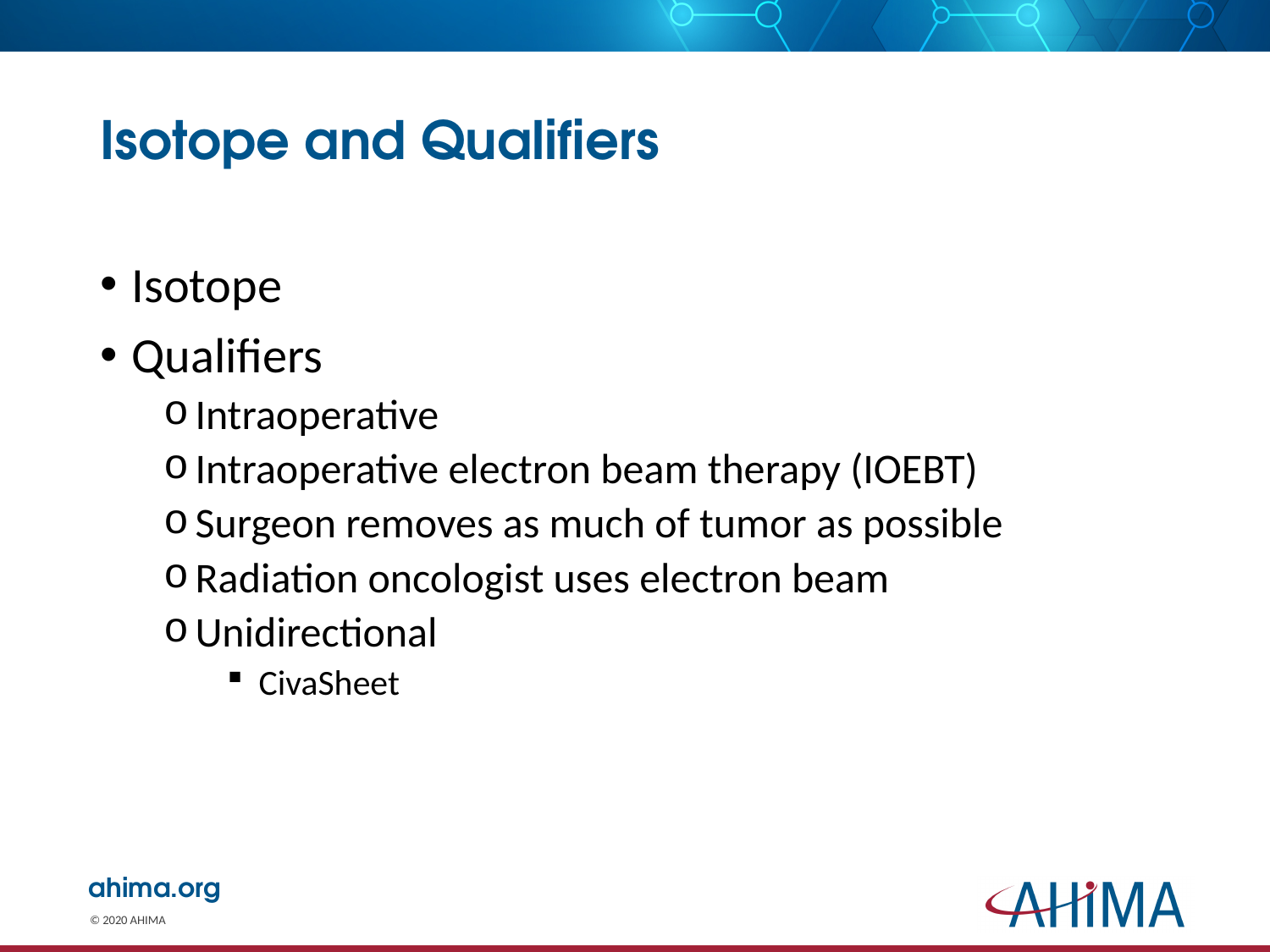

# Isotope and Qualifiers
Isotope
Qualifiers
Intraoperative
Intraoperative electron beam therapy (IOEBT)
Surgeon removes as much of tumor as possible
Radiation oncologist uses electron beam
Unidirectional
CivaSheet